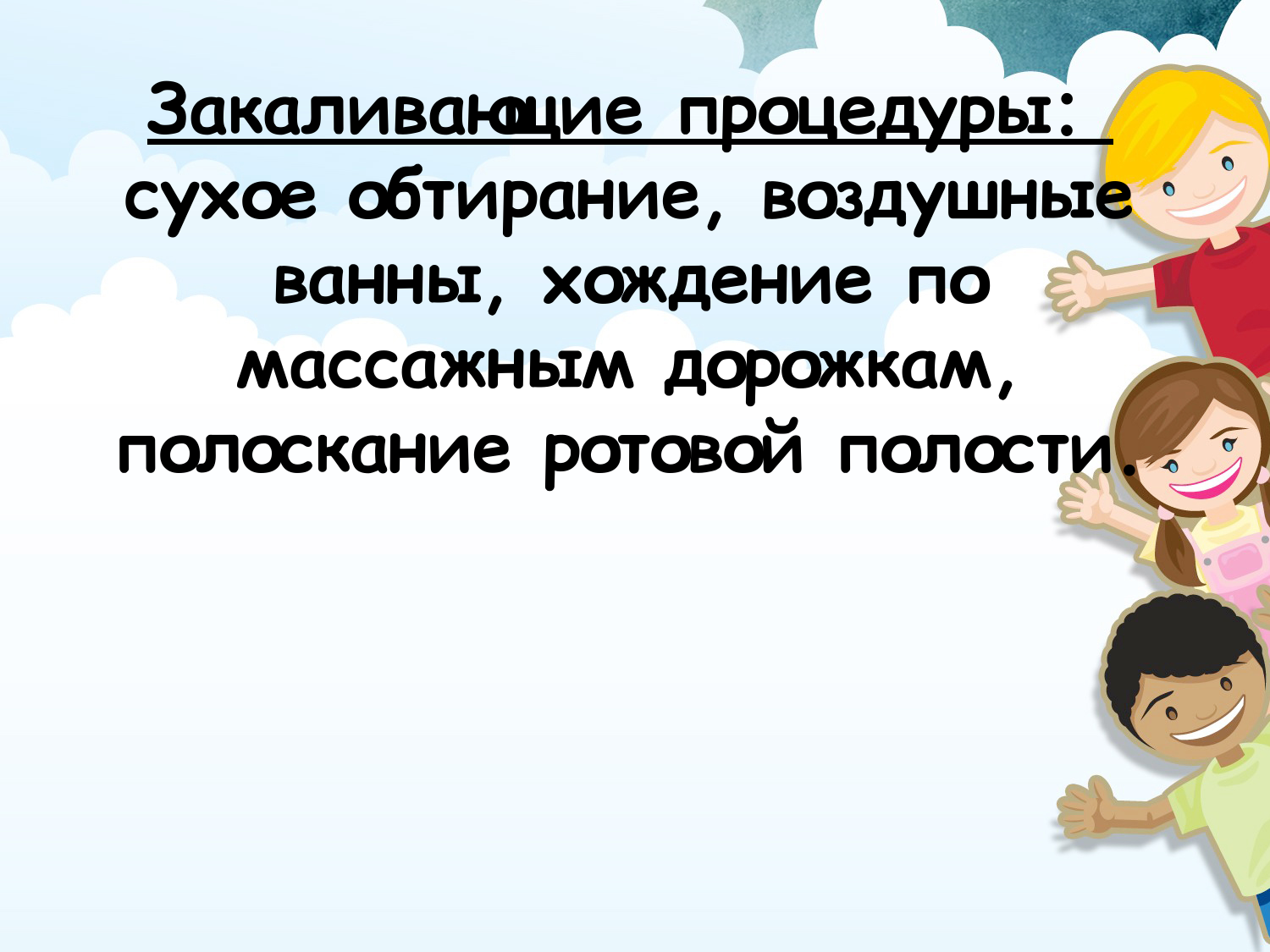

Закаливающие процедуры:
сухое обтирание, воздушные ванны, хождение по массажным дорожкам, полоскание ротовой полости.